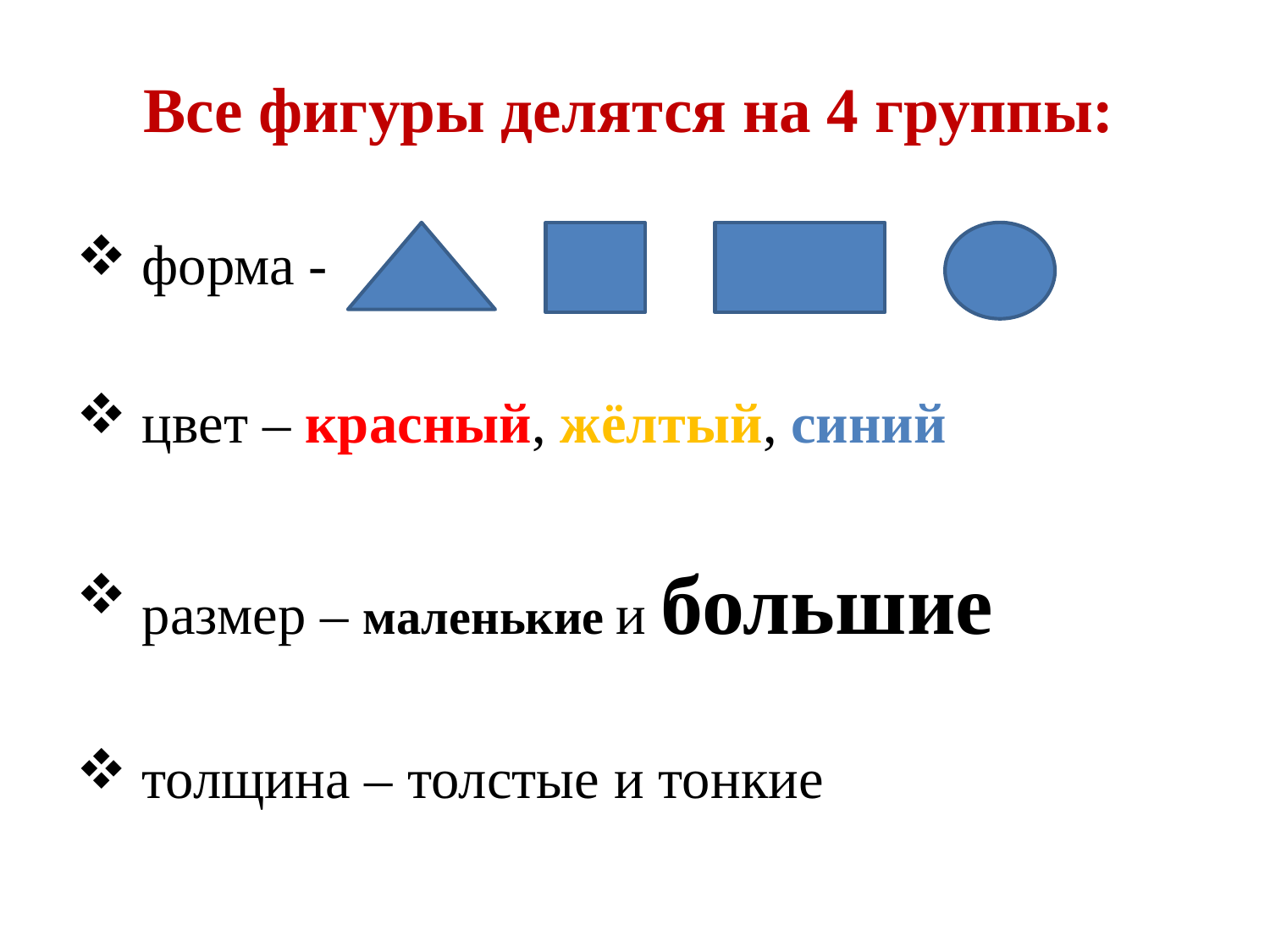

# Все фигуры делятся на 4 группы:
 форма -

 цвет – красный, жёлтый, синий

 размер – маленькие и большие

 толщина – толстые и тонкие